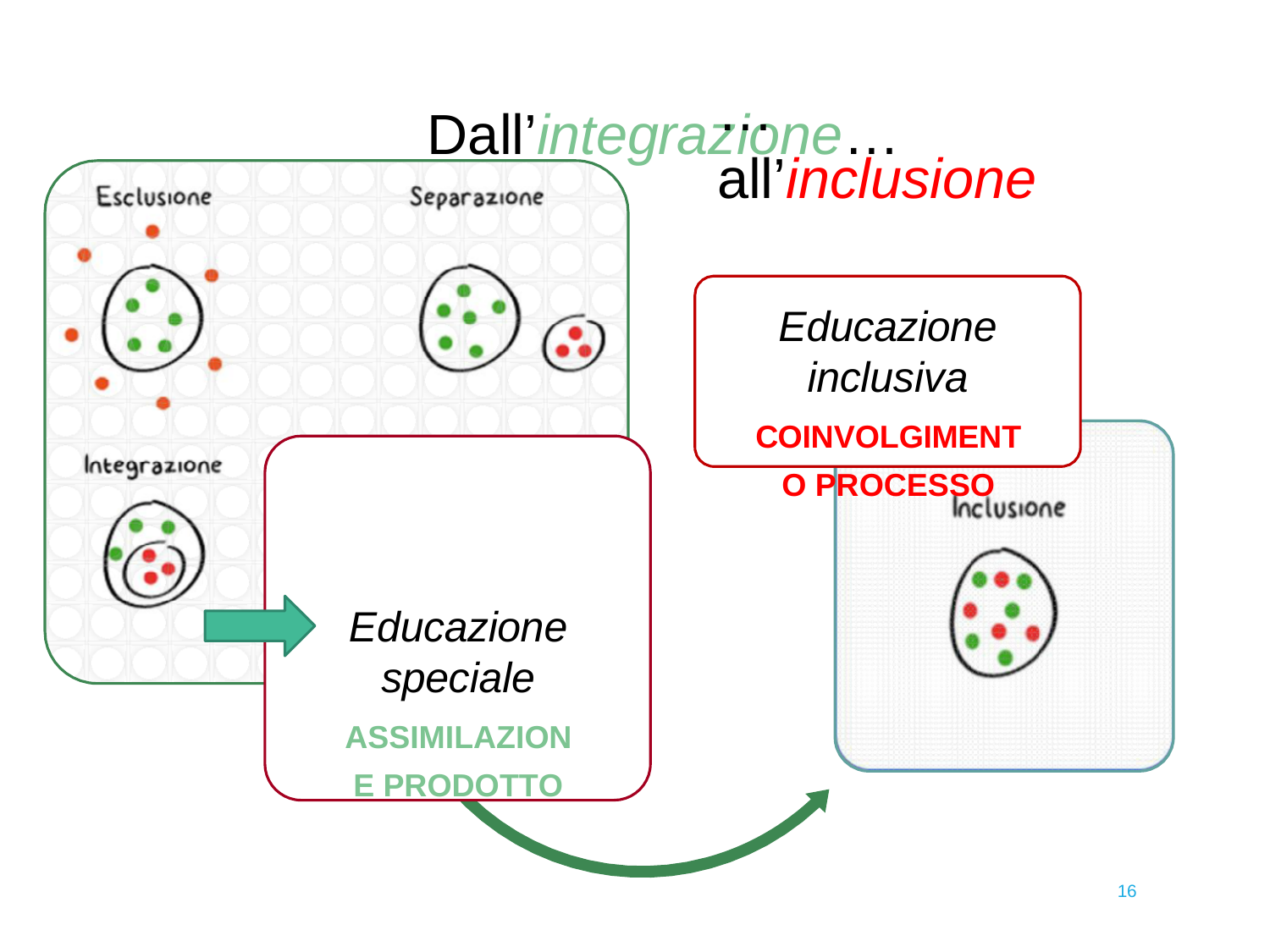

# Dall’integrazione…
…all’inclusione

Educazione inclusiva
COINVOLGIMENTO PROCESSO

Educazione speciale
ASSIMILAZIONE PRODOTTO

16